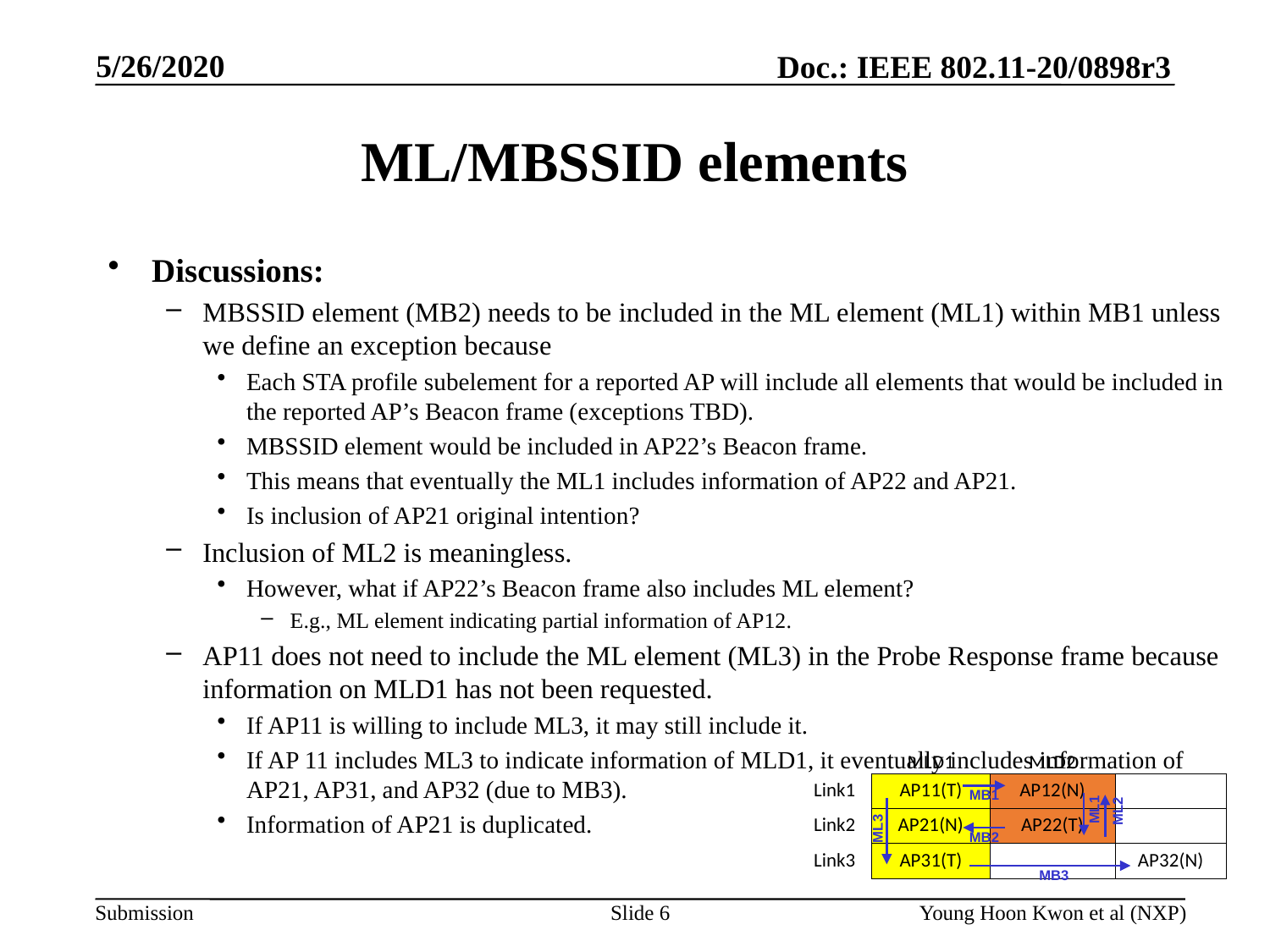

# ML/MBSSID elements
Discussions:
MBSSID element (MB2) needs to be included in the ML element (ML1) within MB1 unless we define an exception because
Each STA profile subelement for a reported AP will include all elements that would be included in the reported AP’s Beacon frame (exceptions TBD).
MBSSID element would be included in AP22’s Beacon frame.
This means that eventually the ML1 includes information of AP22 and AP21.
Is inclusion of AP21 original intention?
Inclusion of ML2 is meaningless.
However, what if AP22’s Beacon frame also includes ML element?
E.g., ML element indicating partial information of AP12.
AP11 does not need to include the ML element (ML3) in the Probe Response frame because information on MLD1 has not been requested.
If AP11 is willing to include ML3, it may still include it.
If AP 11 includes ML3 to indicate information of MLD1, it eventually includes information of AP21, AP31, and AP32 (due to MB3).
Information of AP21 is duplicated.

|  | MLD1 | MLD2 |  |
| --- | --- | --- | --- |
| Link1 | AP11(T) | AP12(N) |  |
| Link2 | AP21(N) | AP22(T) |  |
| Link3 | AP31(T) |  | AP32(N) |
MB1
ML1
ML2
ML3
MB2
MB3
Slide 6
Young Hoon Kwon et al (NXP)